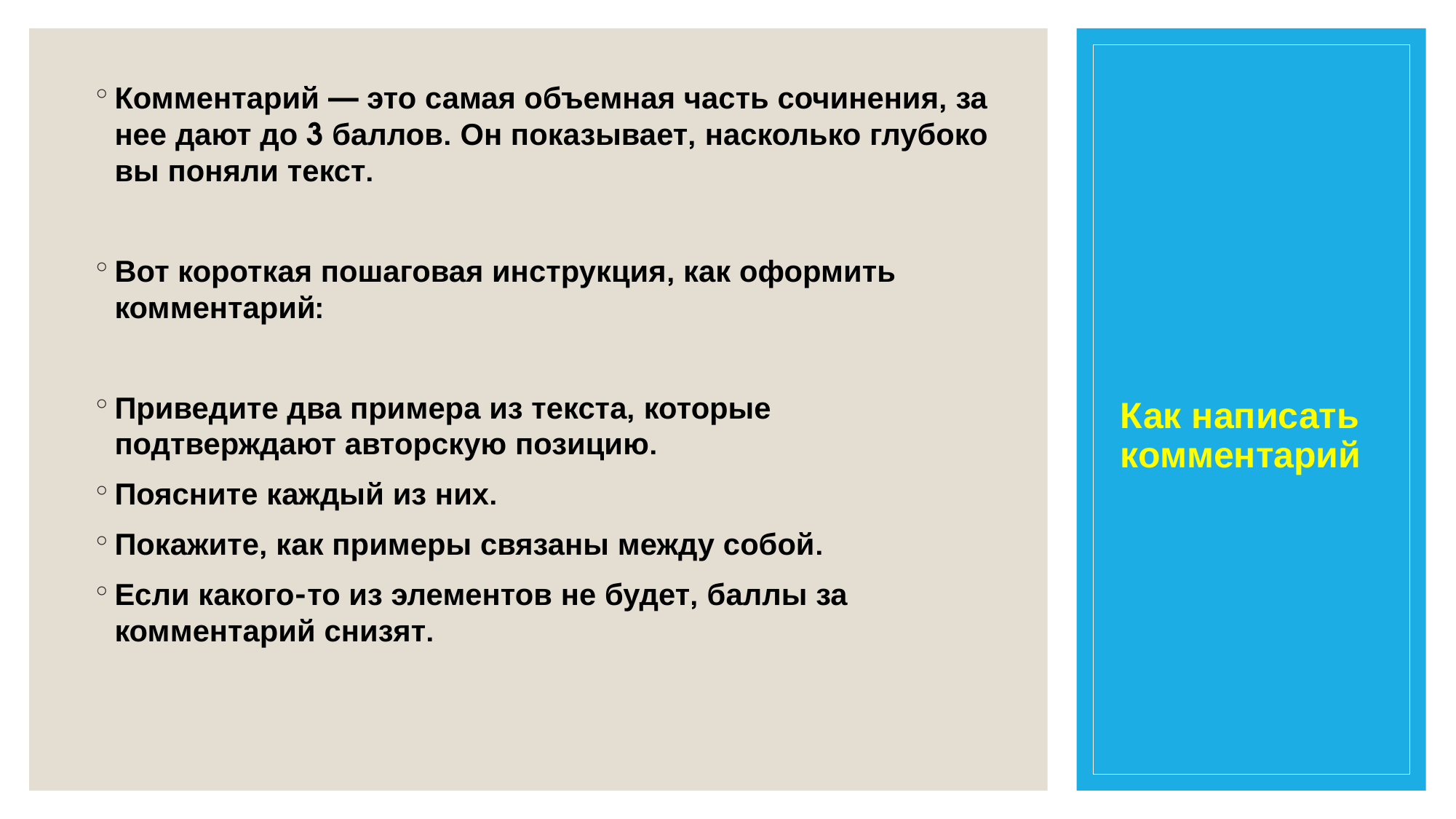

# Как написать комментарий
Комментарий — это самая объемная часть сочинения, за нее дают до 3 баллов. Он показывает, насколько глубоко вы поняли текст.

Вот короткая пошаговая инструкция, как оформить комментарий:

Приведите два примера из текста, которые подтверждают авторскую позицию.
Поясните каждый из них.
Покажите, как примеры связаны между собой.
Если какого-то из элементов не будет, баллы за комментарий снизят.